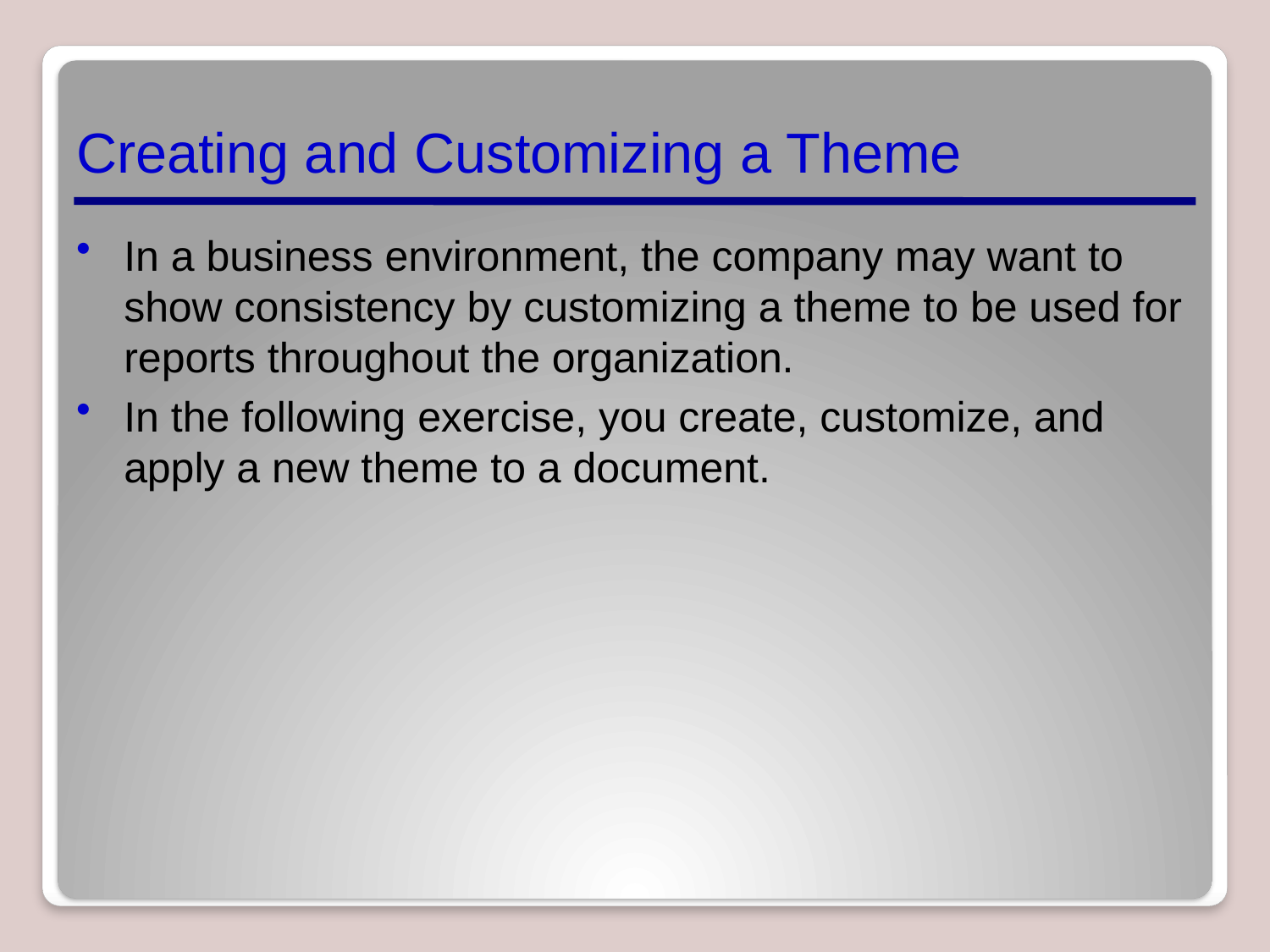

# Creating and Customizing a Theme
In a business environment, the company may want to show consistency by customizing a theme to be used for reports throughout the organization.
In the following exercise, you create, customize, and apply a new theme to a document.